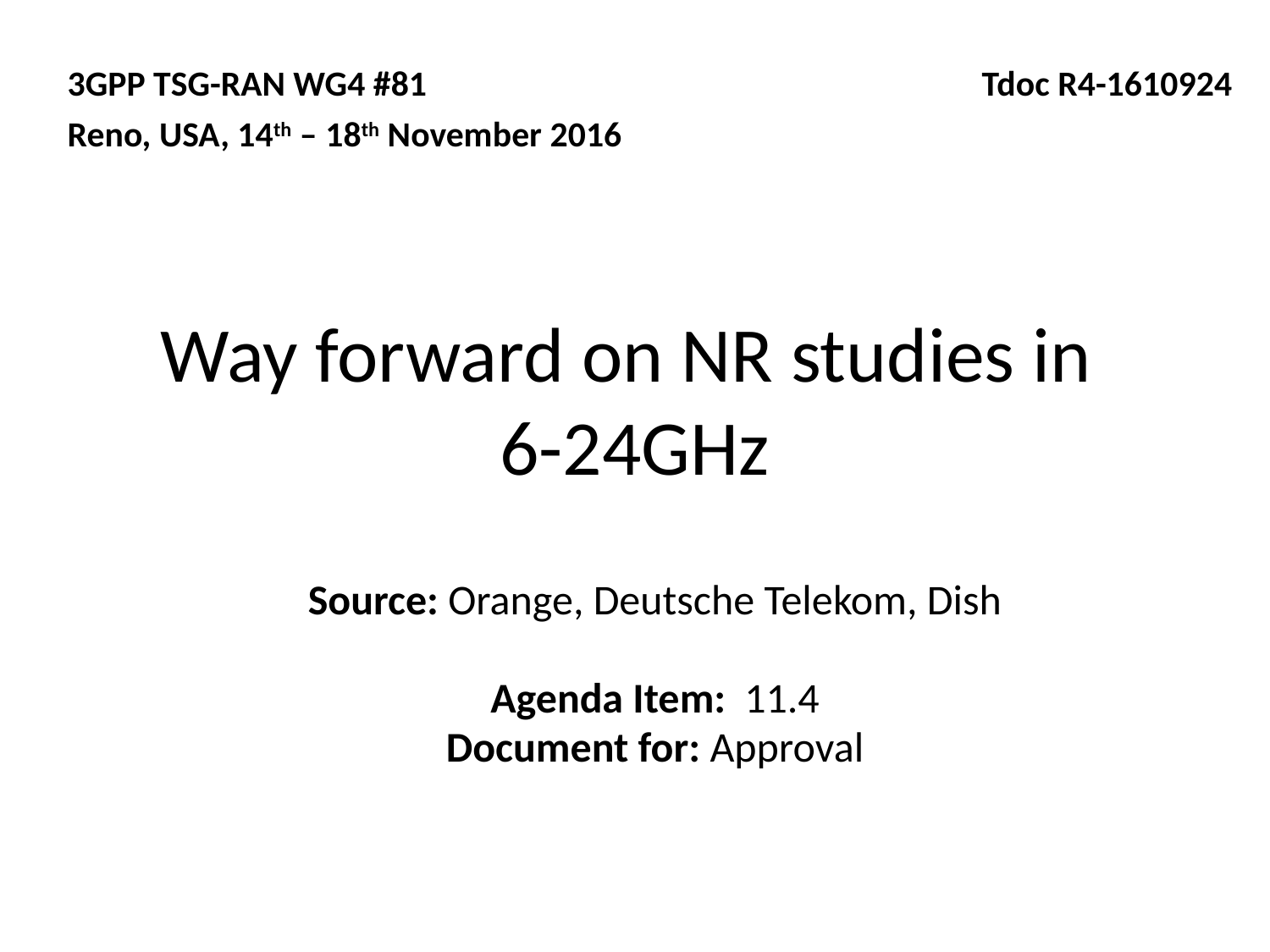

3GPP TSG-RAN WG4 #81				                Tdoc R4-1610924
Reno, USA, 14th – 18th November 2016
# Way forward on NR studies in 6-24GHz
Source: Orange, Deutsche Telekom, Dish

Agenda Item:	11.4
Document for: Approval